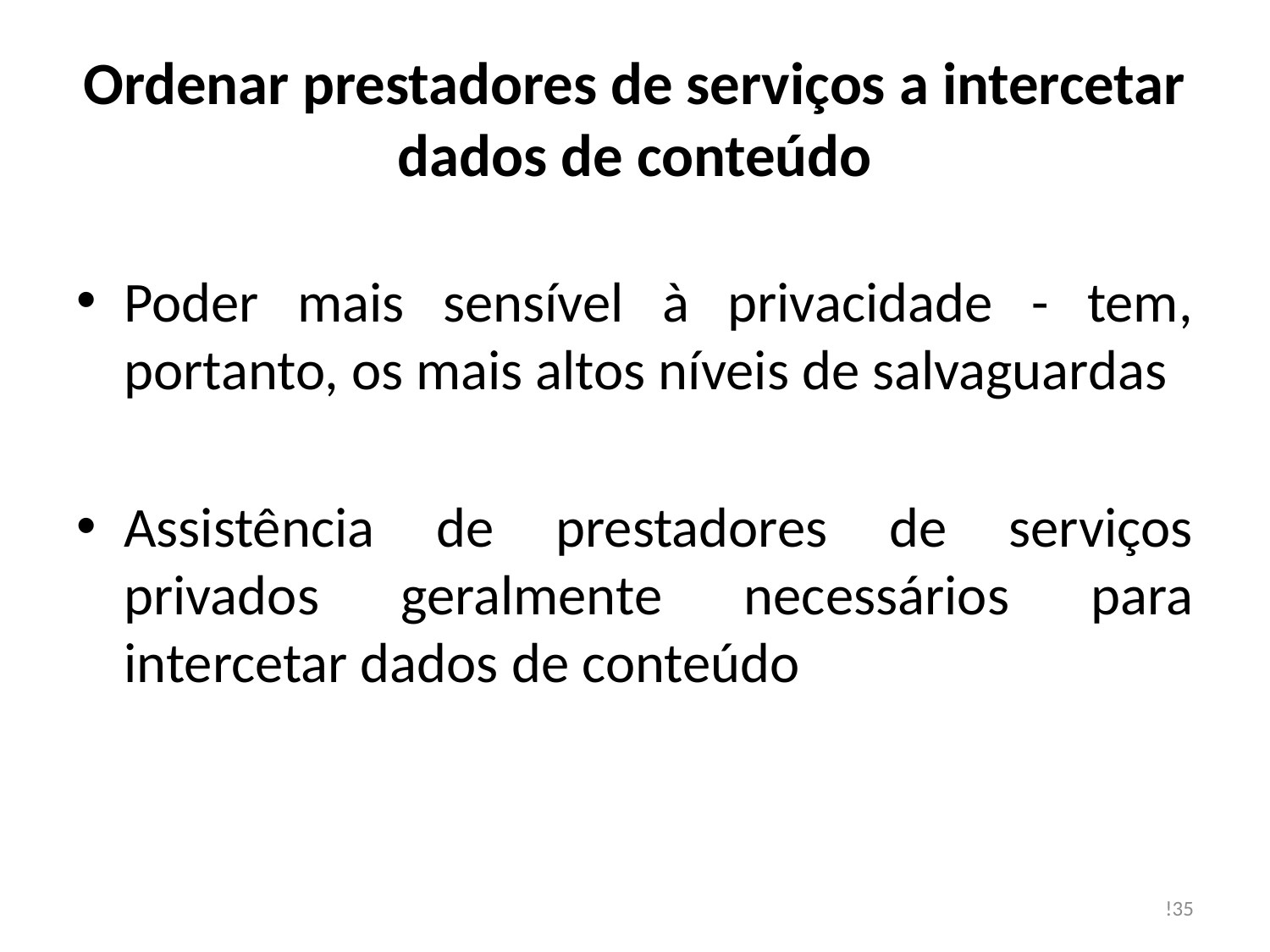

# Ordenar prestadores de serviços a intercetar dados de conteúdo
Poder mais sensível à privacidade - tem, portanto, os mais altos níveis de salvaguardas

Assistência de prestadores de serviços privados geralmente necessários para intercetar dados de conteúdo

!35